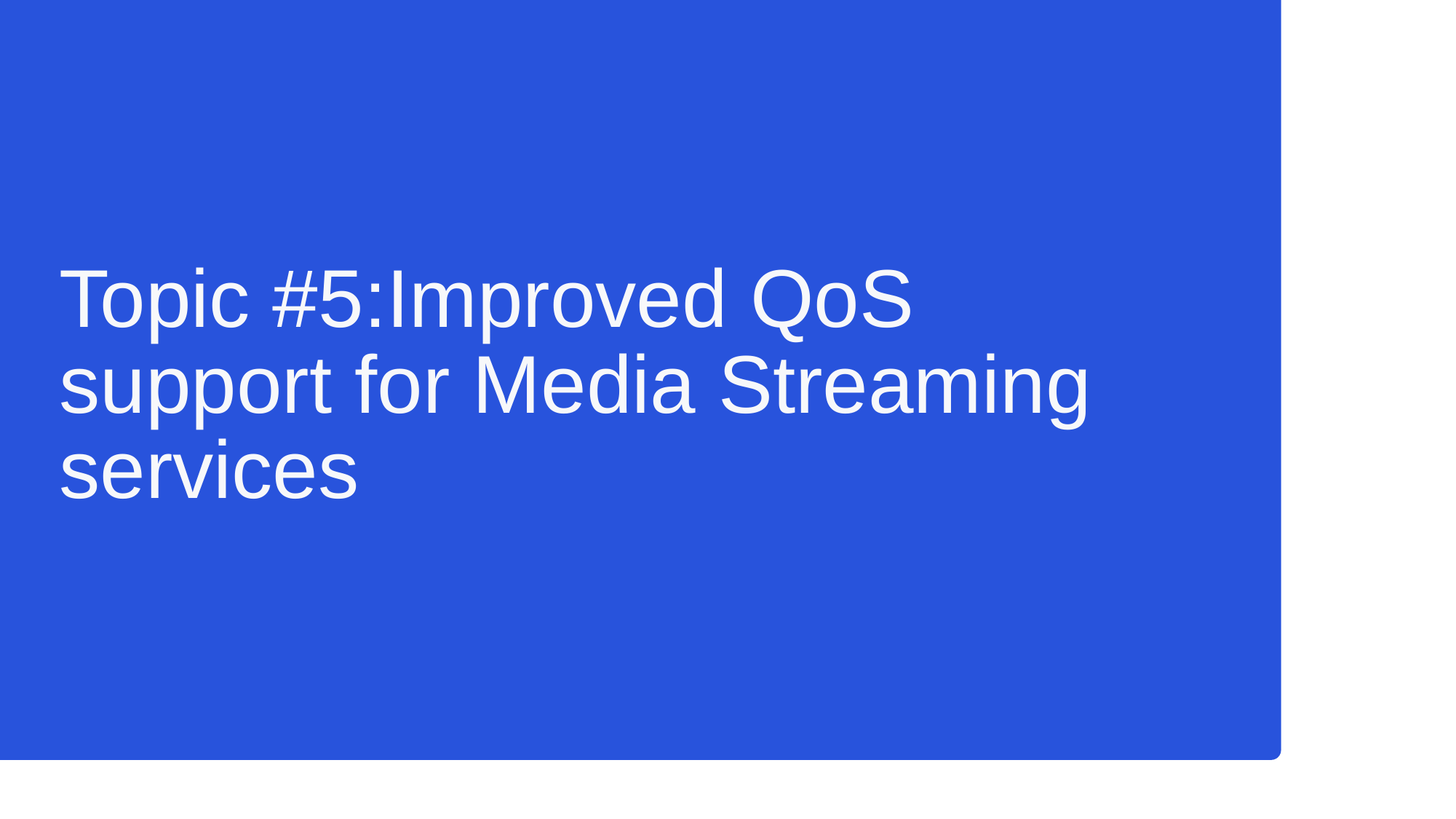

# Topic #5:Improved QoS support for Media Streaming services